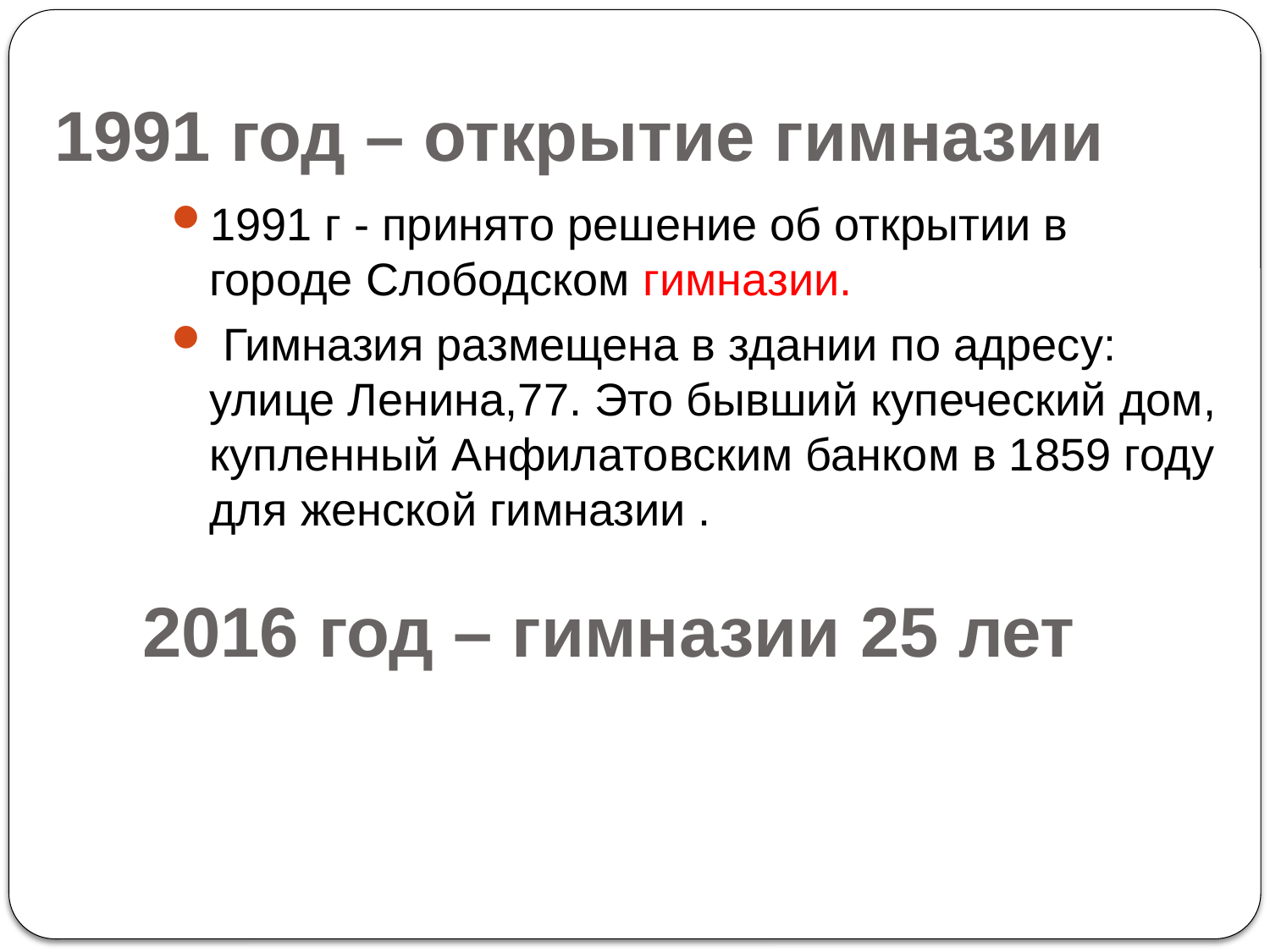

# 1991 год – открытие гимназии
1991 г - принято решение об открытии в городе Слободском гимназии.
 Гимназия размещена в здании по адресу: улице Ленина,77. Это бывший купеческий дом, купленный Анфилатовским банком в 1859 году для женской гимназии .
2016 год – гимназии 25 лет